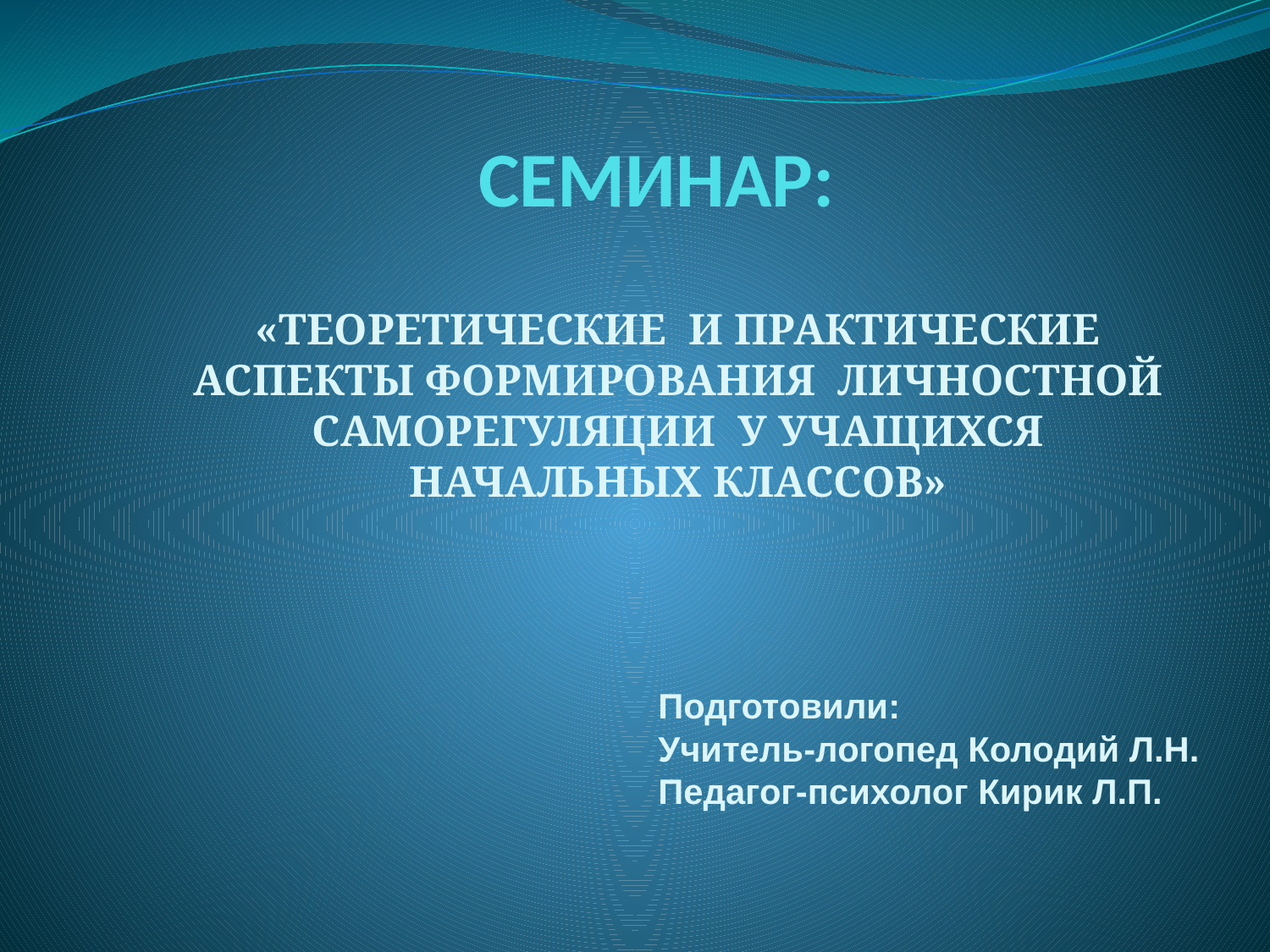

# СЕМИНАР:
«ТЕОРЕТИЧЕСКИЕ  И ПРАКТИЧЕСКИЕ АСПЕКТЫ ФОРМИРОВАНИЯ  ЛИЧНОСТНОЙ САМОРЕГУЛЯЦИИ  У УЧАЩИХСЯ НАЧАЛЬНЫХ КЛАССОВ»
Подготовили:
Учитель-логопед Колодий Л.Н.
Педагог-психолог Кирик Л.П.